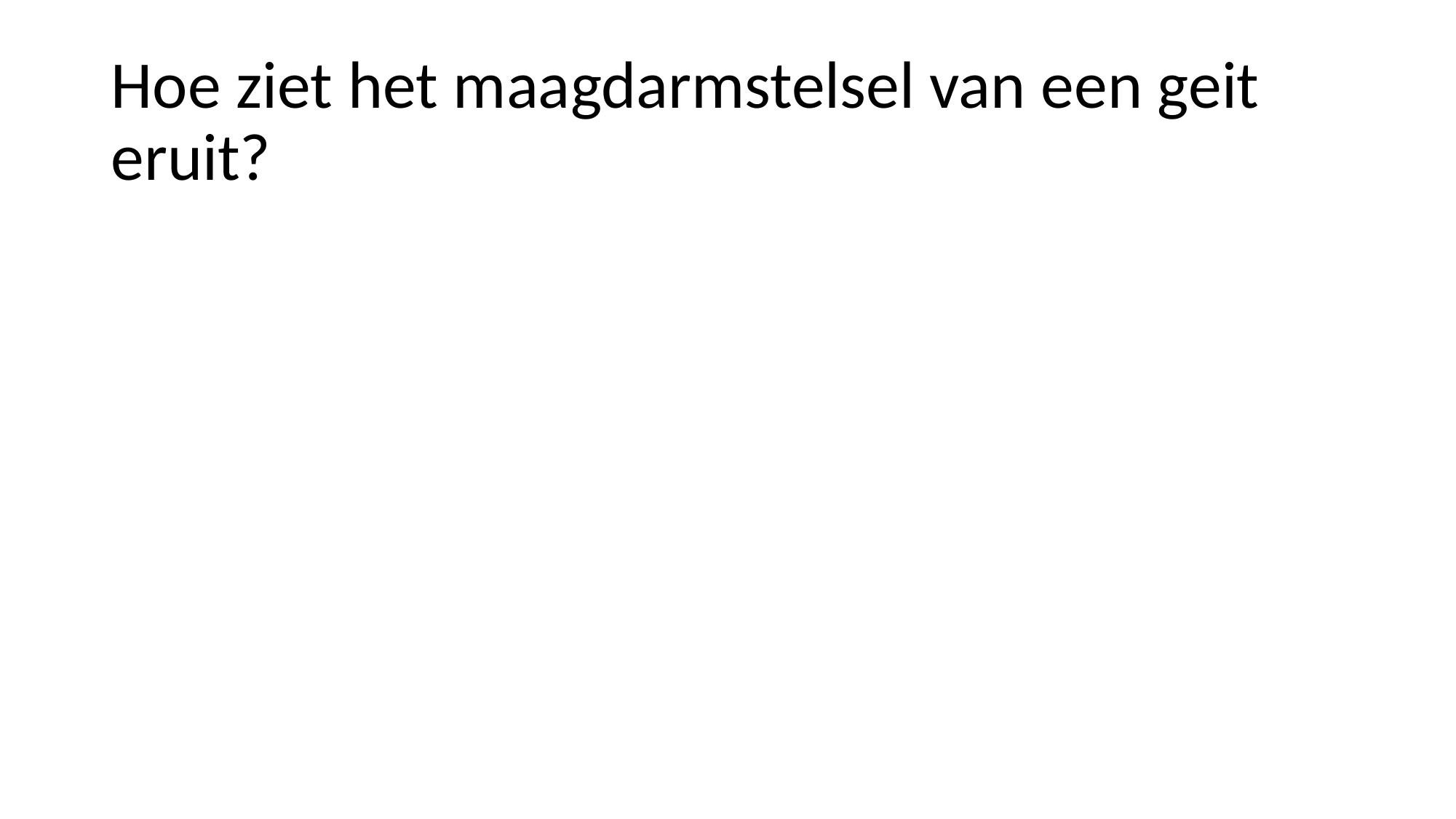

# Hoe ziet het maagdarmstelsel van een geit eruit?